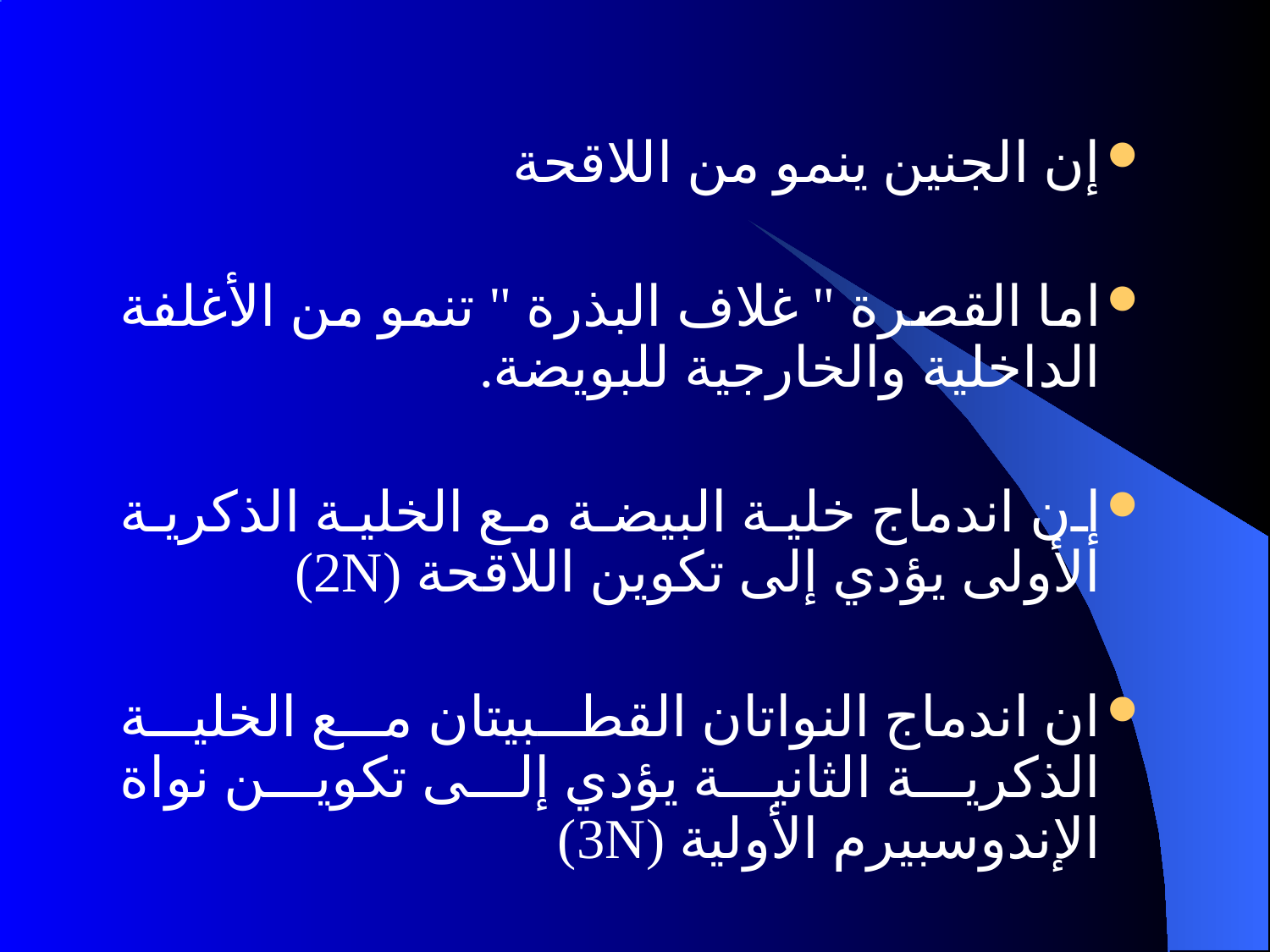

إن الجنين ينمو من اللاقحة

اما القصرة " غلاف البذرة " تنمو من الأغلفة الداخلية والخارجية للبويضة.

إن اندماج خلية البيضة مع الخلية الذكرية الأولى يؤدي إلى تكوين اللاقحة (2N)

ان اندماج النواتان القطبيتان مع الخلية الذكرية الثانية يؤدي إلى تكوين نواة الإندوسبيرم الأولية (3N)